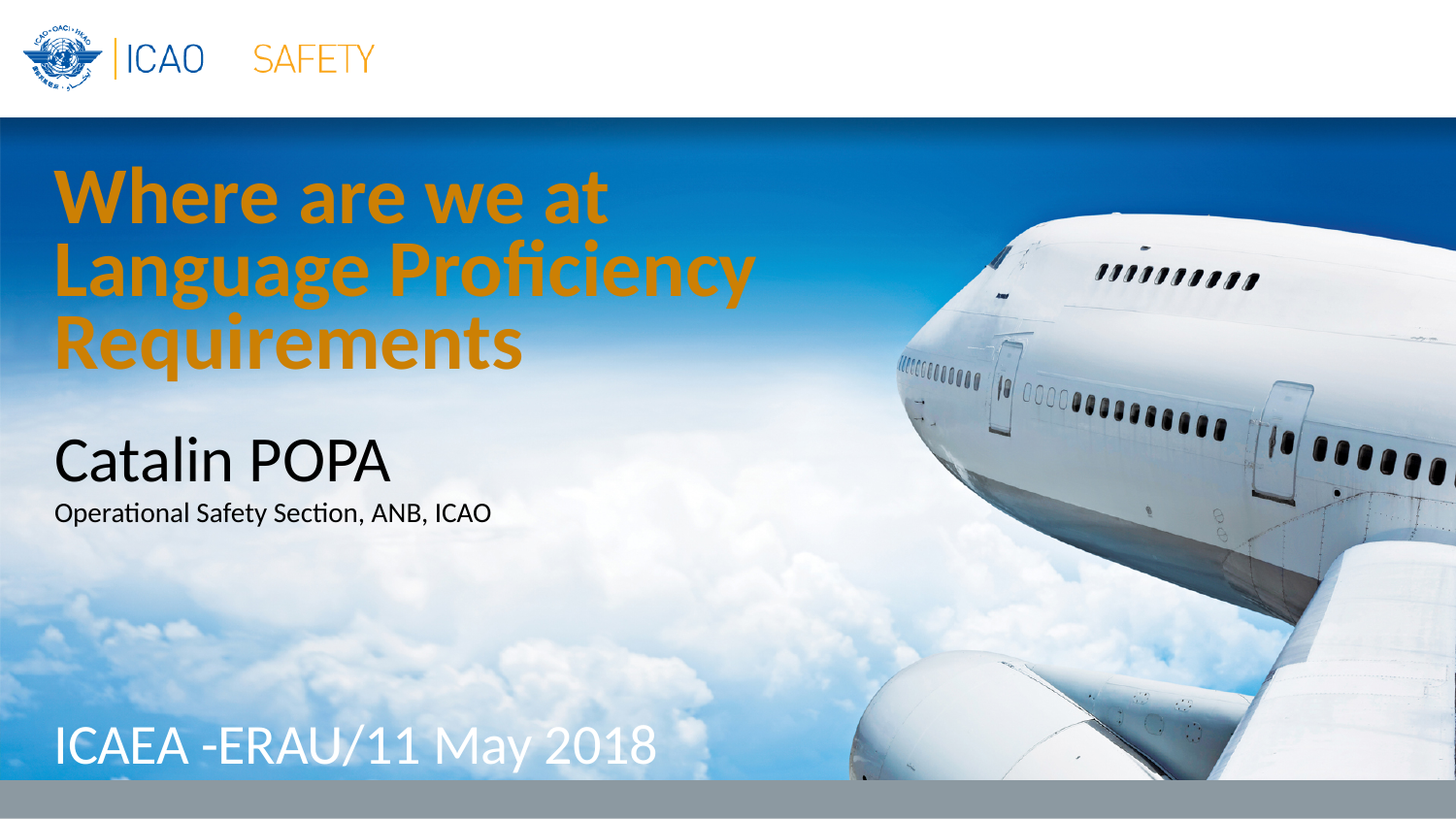

Where are we at
Language Proficiency Requirements
Catalin POPA
Operational Safety Section, ANB, ICAO
ICAEA -ERAU/11 May 2018